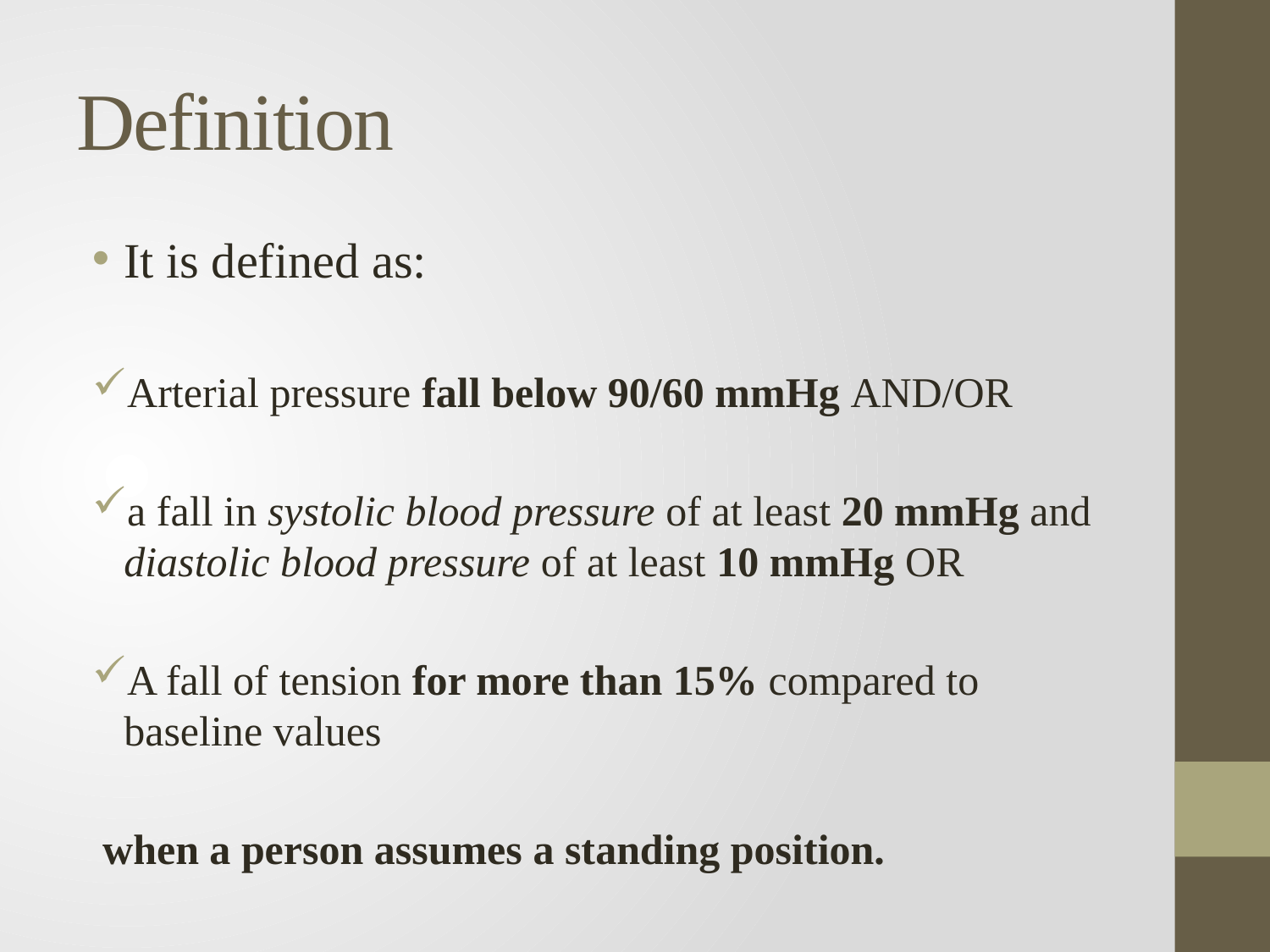

# Definition
It is defined as:

Arterial pressure fall below 90/60 mmHg AND/OR

a fall in systolic blood pressure of at least 20 mmHg and diastolic blood pressure of at least 10 mmHg OR

A fall of tension for more than 15% compared to baseline values

 when a person assumes a standing position.